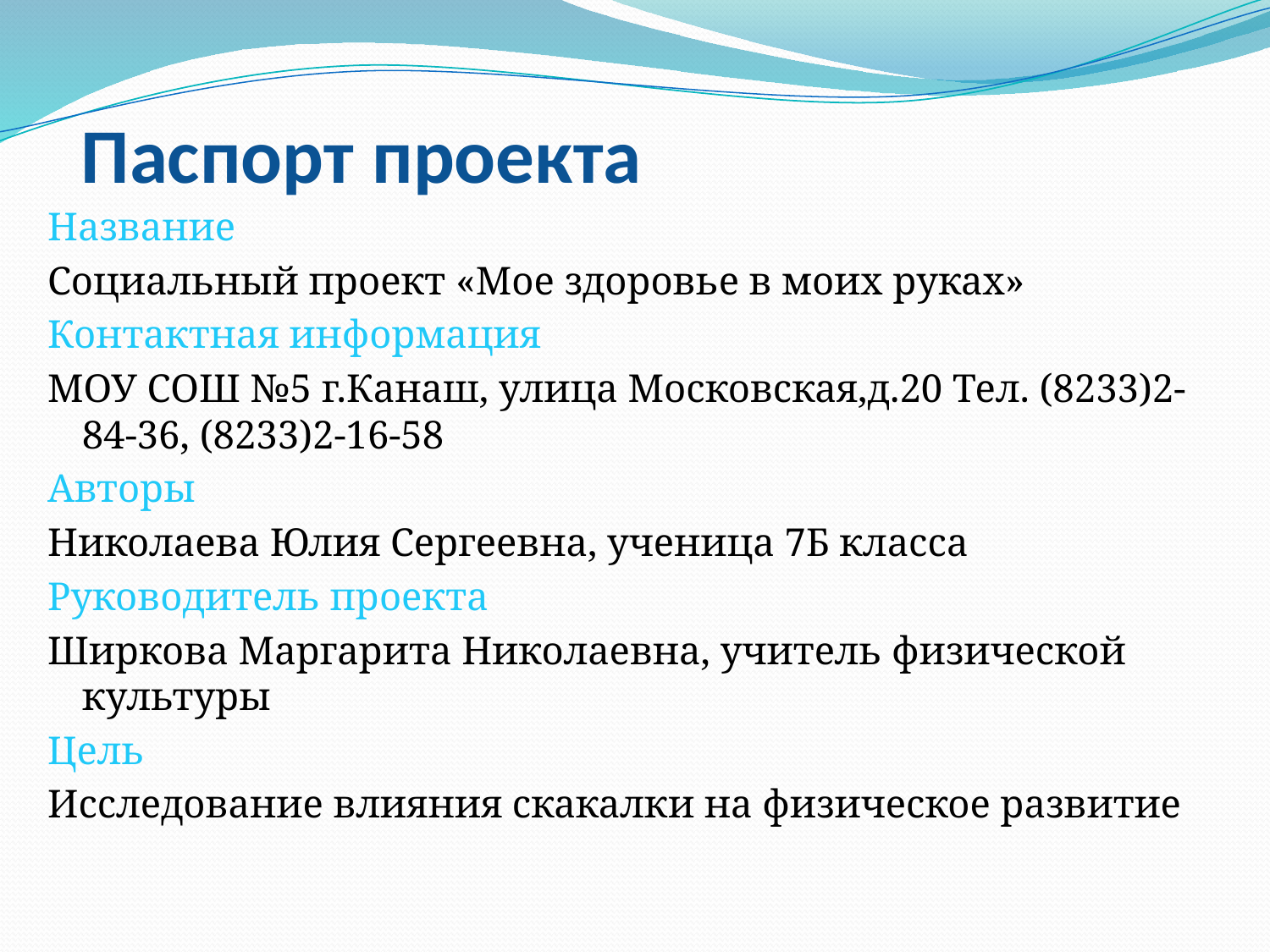

# Паспорт проекта
Название
Социальный проект «Мое здоровье в моих руках»
Контактная информация
МОУ СОШ №5 г.Канаш, улица Московская,д.20 Тел. (8233)2-84-36, (8233)2-16-58
Авторы
Николаева Юлия Сергеевна, ученица 7Б класса
Руководитель проекта
Ширкова Маргарита Николаевна, учитель физической культуры
Цель
Исследование влияния скакалки на физическое развитие